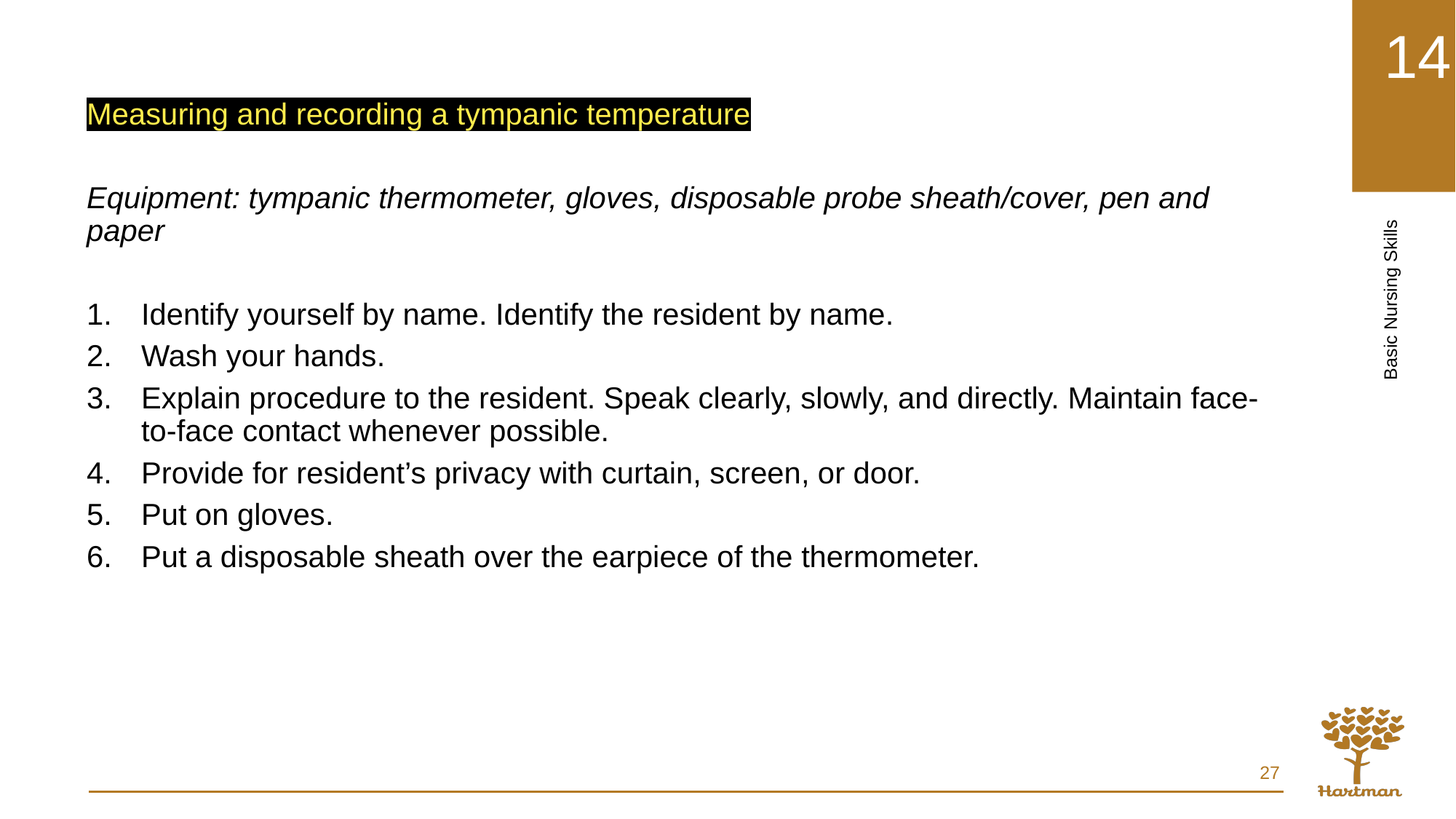

Measuring and recording a tympanic temperature

Equipment: tympanic thermometer, gloves, disposable probe sheath/cover, pen and paper

Identify yourself by name. Identify the resident by name.
Wash your hands.
Explain procedure to the resident. Speak clearly, slowly, and directly. Maintain face-to-face contact whenever possible.
Provide for resident’s privacy with curtain, screen, or door.
Put on gloves.
Put a disposable sheath over the earpiece of the thermometer.

27